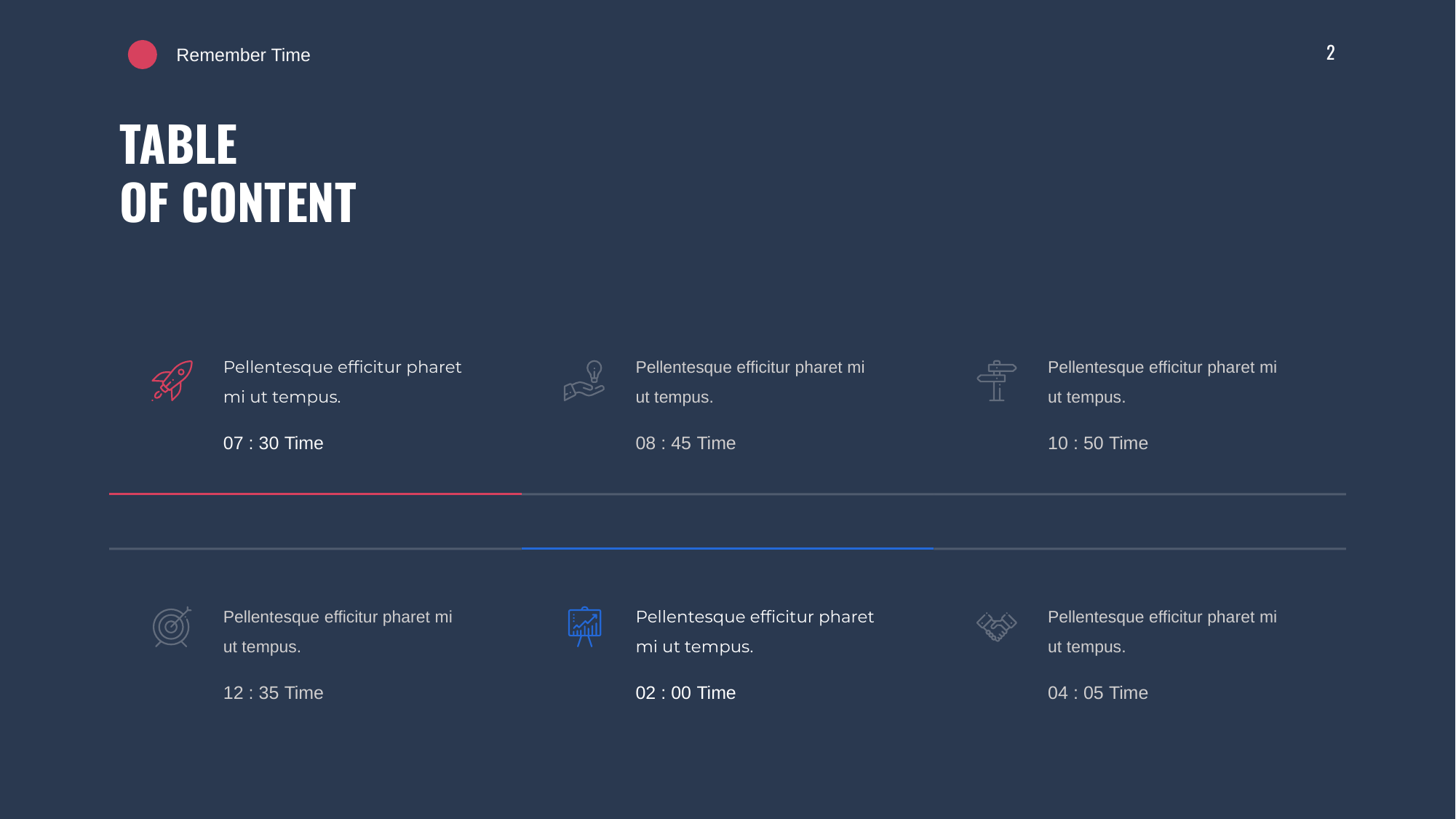

2
Remember Time

TABLE
OF CONTENT
Pellentesque efficitur pharet mi ut tempus.
Pellentesque efficitur pharet mi ut tempus.
Pellentesque efficitur pharet mi ut tempus.

07 : 30 Time
08 : 45 Time
10 : 50 Time
Pellentesque efficitur pharet mi ut tempus.
Pellentesque efficitur pharet mi ut tempus.
Pellentesque efficitur pharet mi ut tempus.

12 : 35 Time
02 : 00 Time
04 : 05 Time